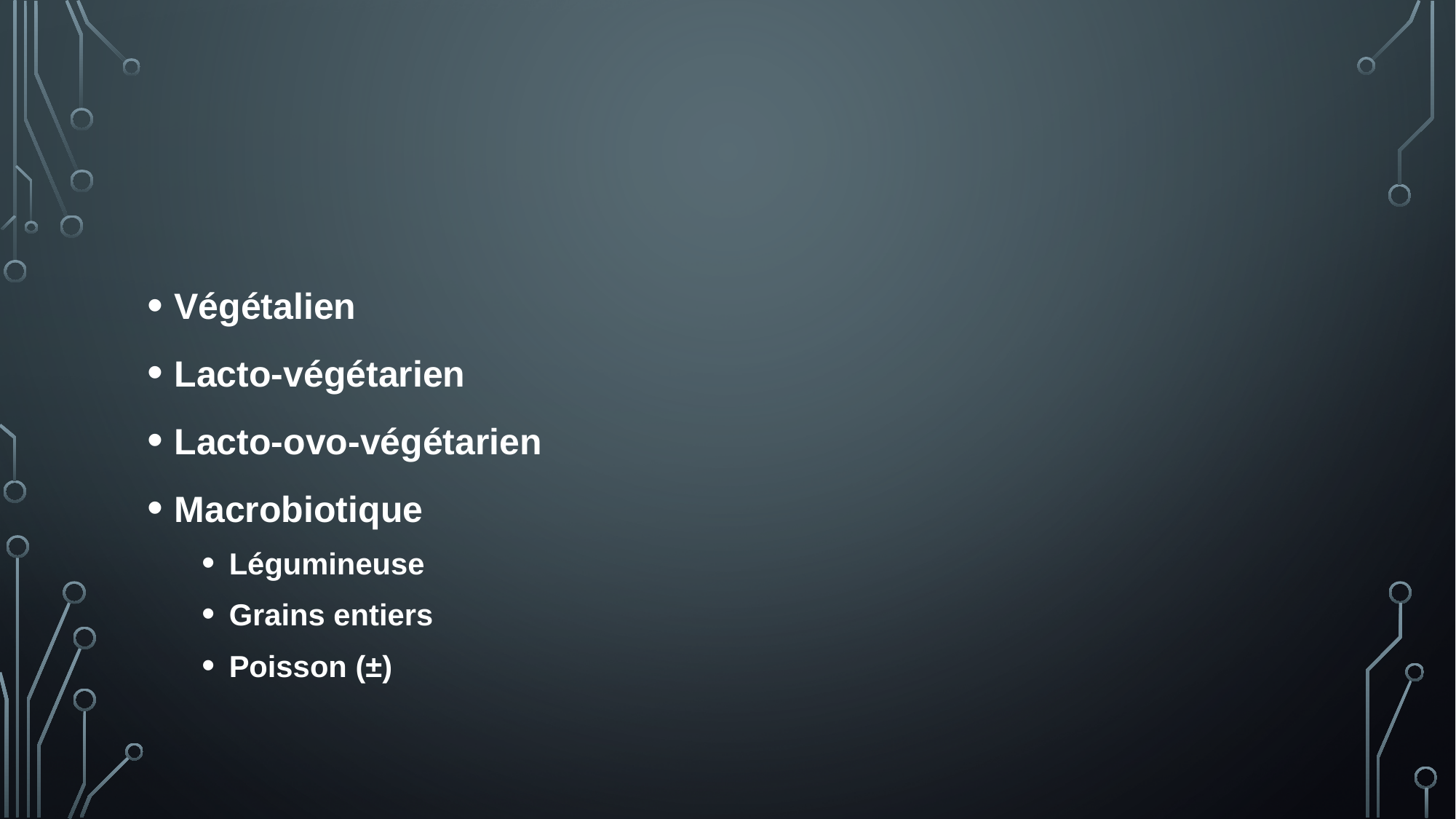

#
Végétalien
Lacto-végétarien
Lacto-ovo-végétarien
Macrobiotique
Légumineuse
Grains entiers
Poisson (±)